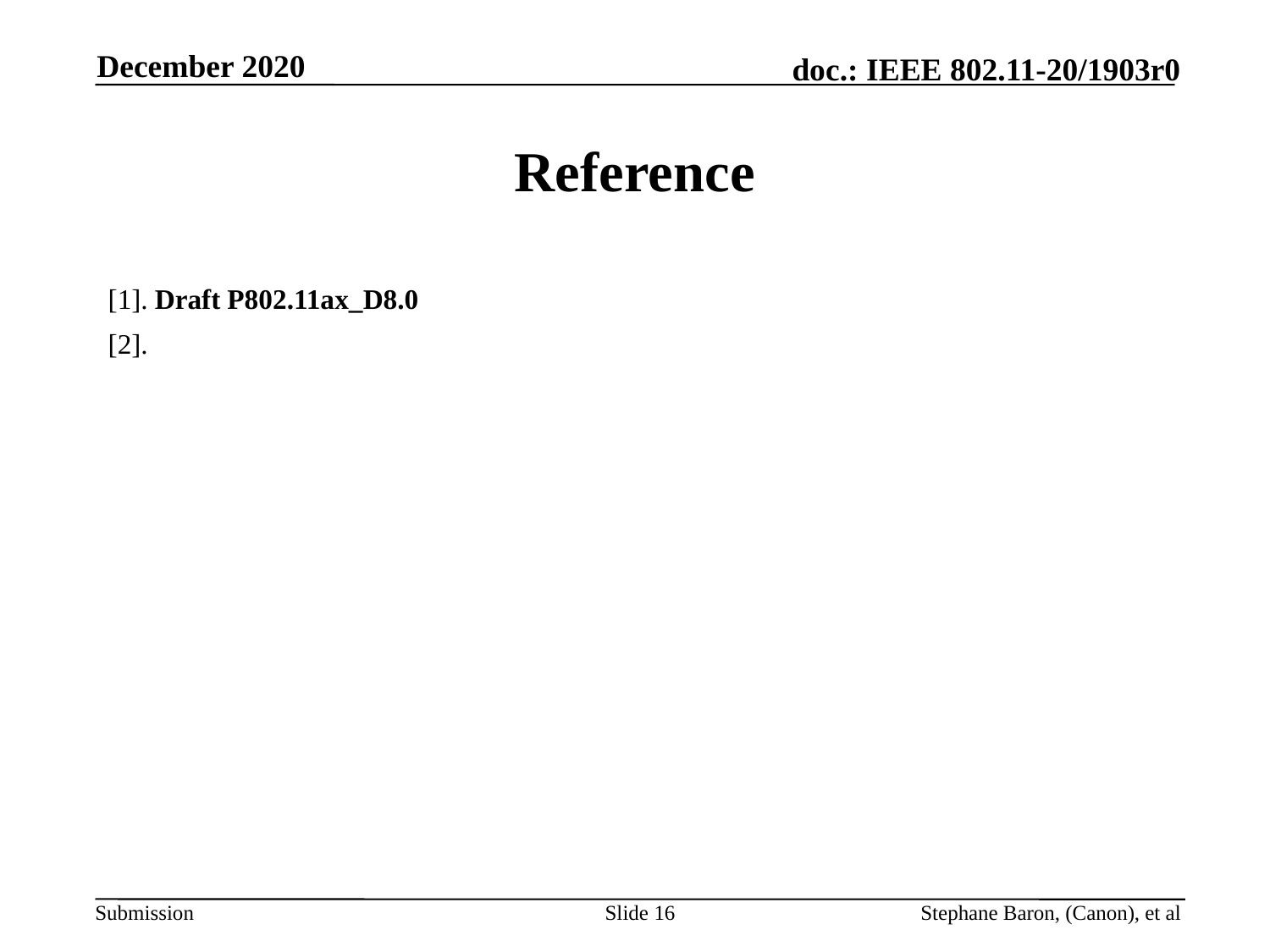

December 2020
# Reference
[1]. Draft P802.11ax_D8.0
[2].
Slide 16
Stephane Baron, (Canon), et al